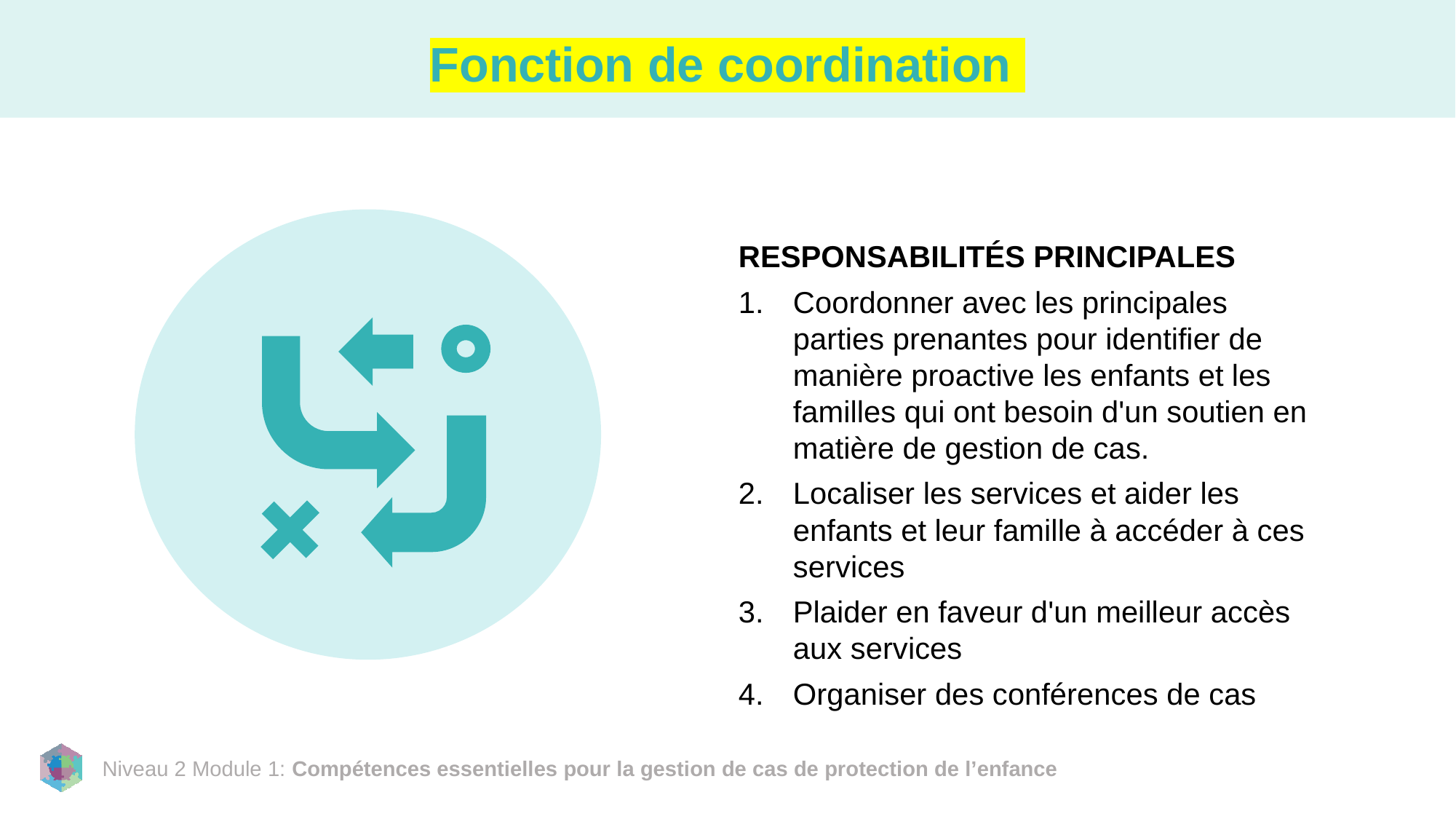

# Fonction de coordination

RESPONSABILITÉS PRINCIPALES
Coordonner avec les principales parties prenantes pour identifier de manière proactive les enfants et les familles qui ont besoin d'un soutien en matière de gestion de cas.
Localiser les services et aider les enfants et leur famille à accéder à ces services
Plaider en faveur d'un meilleur accès aux services
Organiser des conférences de cas